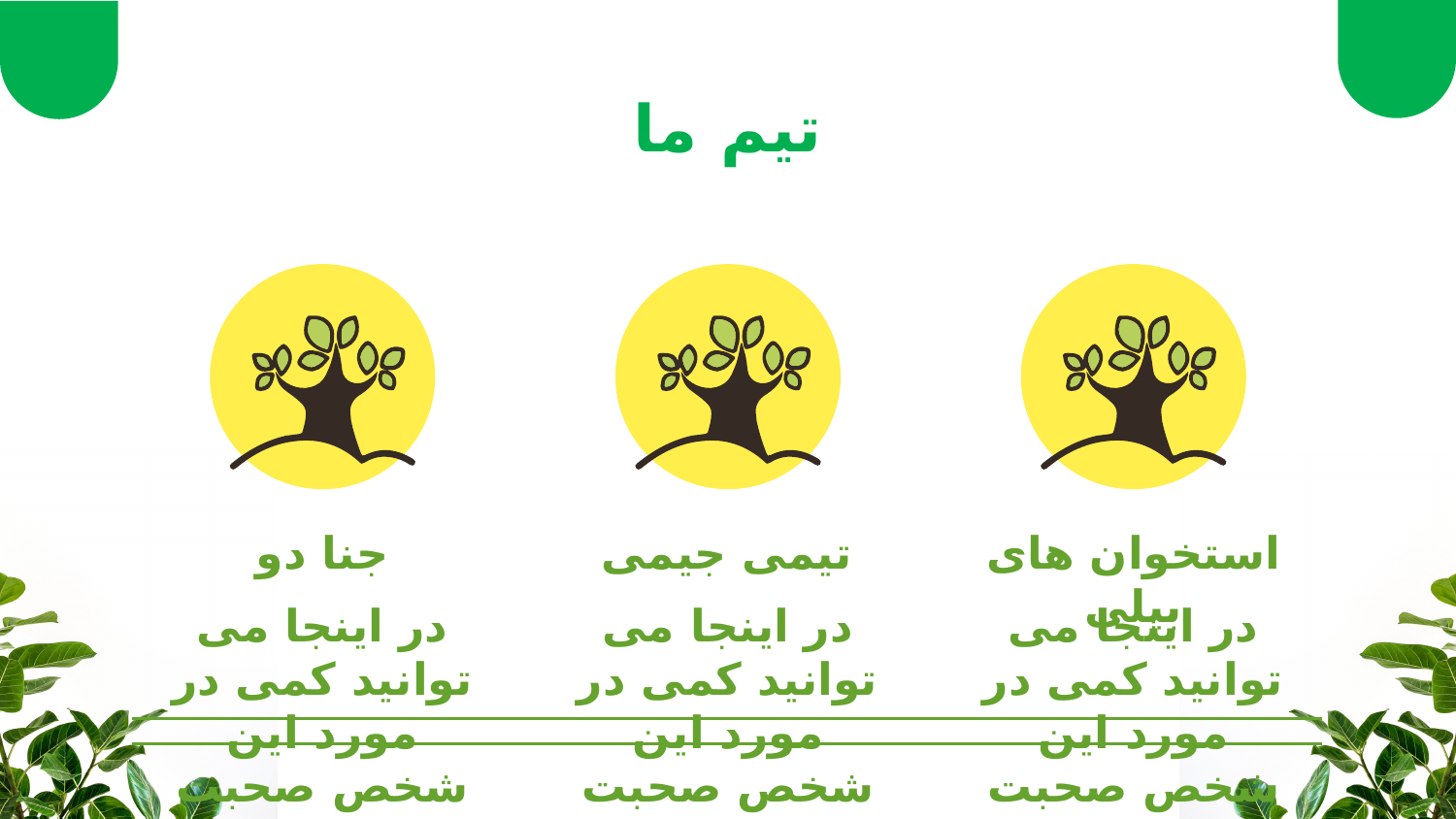

# تیم ما

جنا دو
تیمی جیمی
استخوان های بیلی
در اینجا می توانید کمی در مورد این شخص صحبت کنید
در اینجا می توانید کمی در مورد این شخص صحبت کنید
در اینجا می توانید کمی در مورد این شخص صحبت کنید